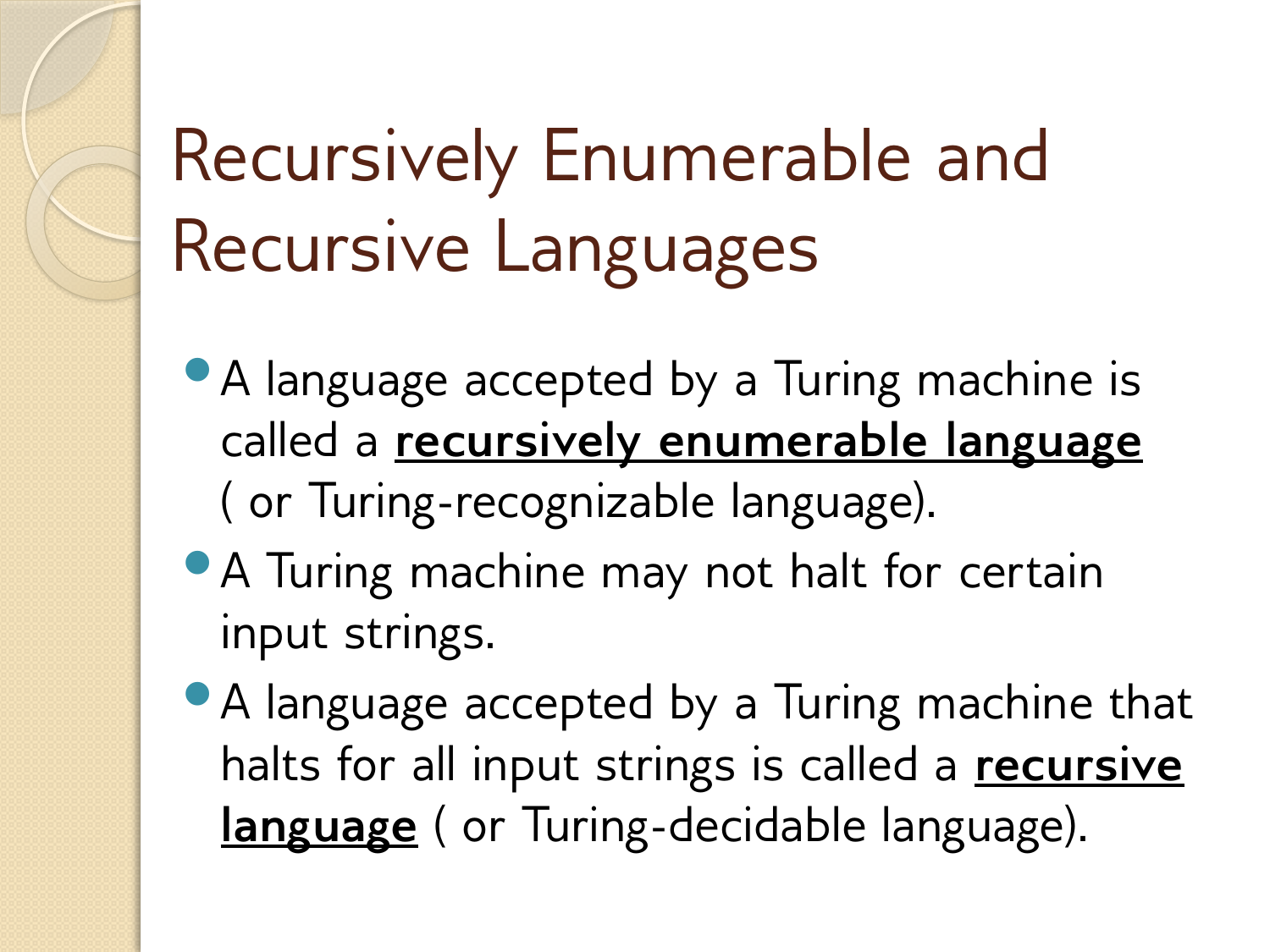

# Recursively Enumerable and Recursive Languages
A language accepted by a Turing machine is called a recursively enumerable language ( or Turing-recognizable language).
A Turing machine may not halt for certain input strings.
A language accepted by a Turing machine that halts for all input strings is called a recursive language ( or Turing-decidable language).